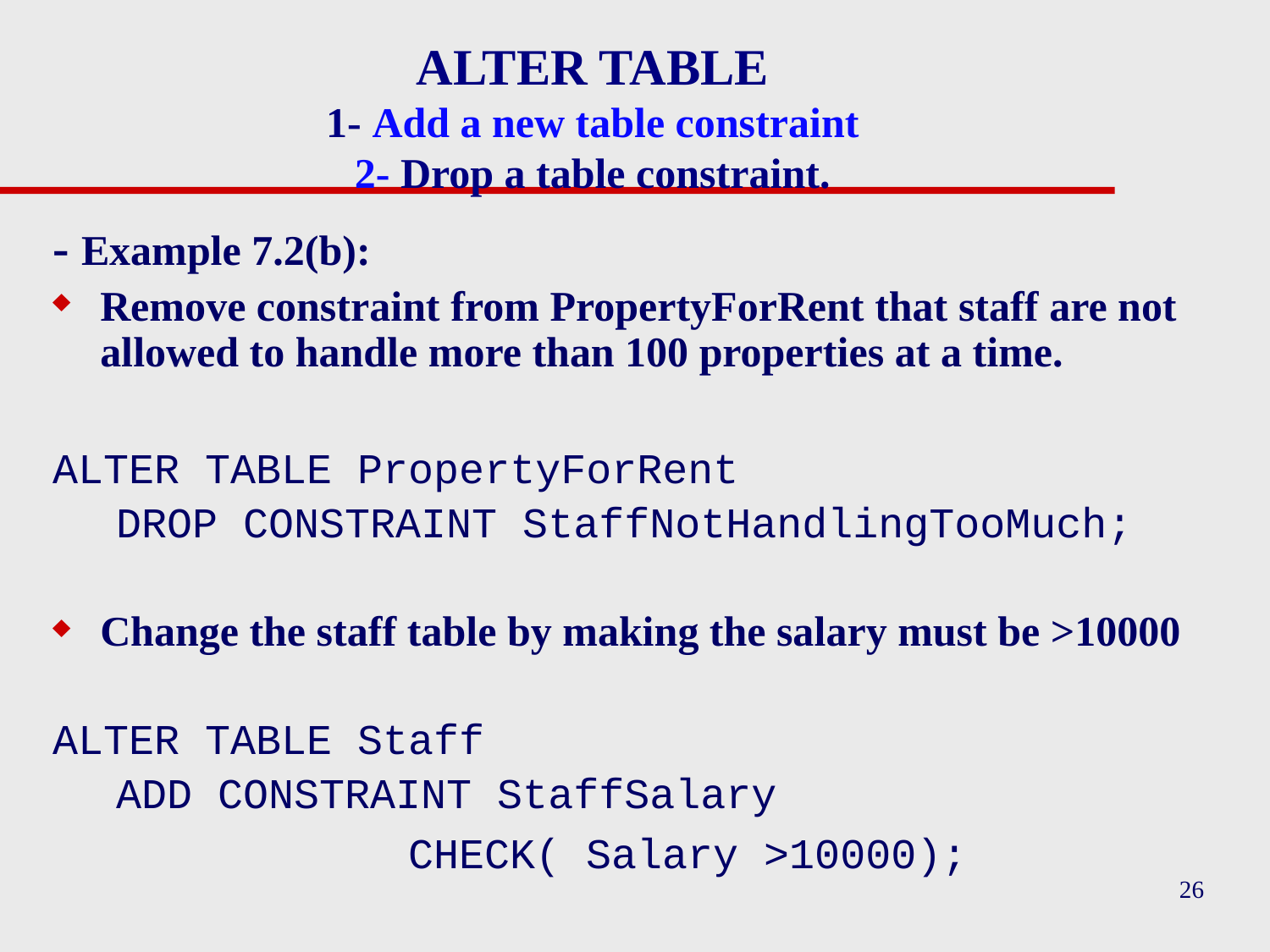

# ALTER TABLE 1- Add a new table constraint 2- Drop a table constraint.
- Example 7.2(b):
Remove constraint from PropertyForRent that staff are not allowed to handle more than 100 properties at a time.

ALTER TABLE PropertyForRent
DROP CONSTRAINT StaffNotHandlingTooMuch;

Change the staff table by making the salary must be >10000

ALTER TABLE Staff
ADD CONSTRAINT StaffSalary
              CHECK( Salary >10000);

26